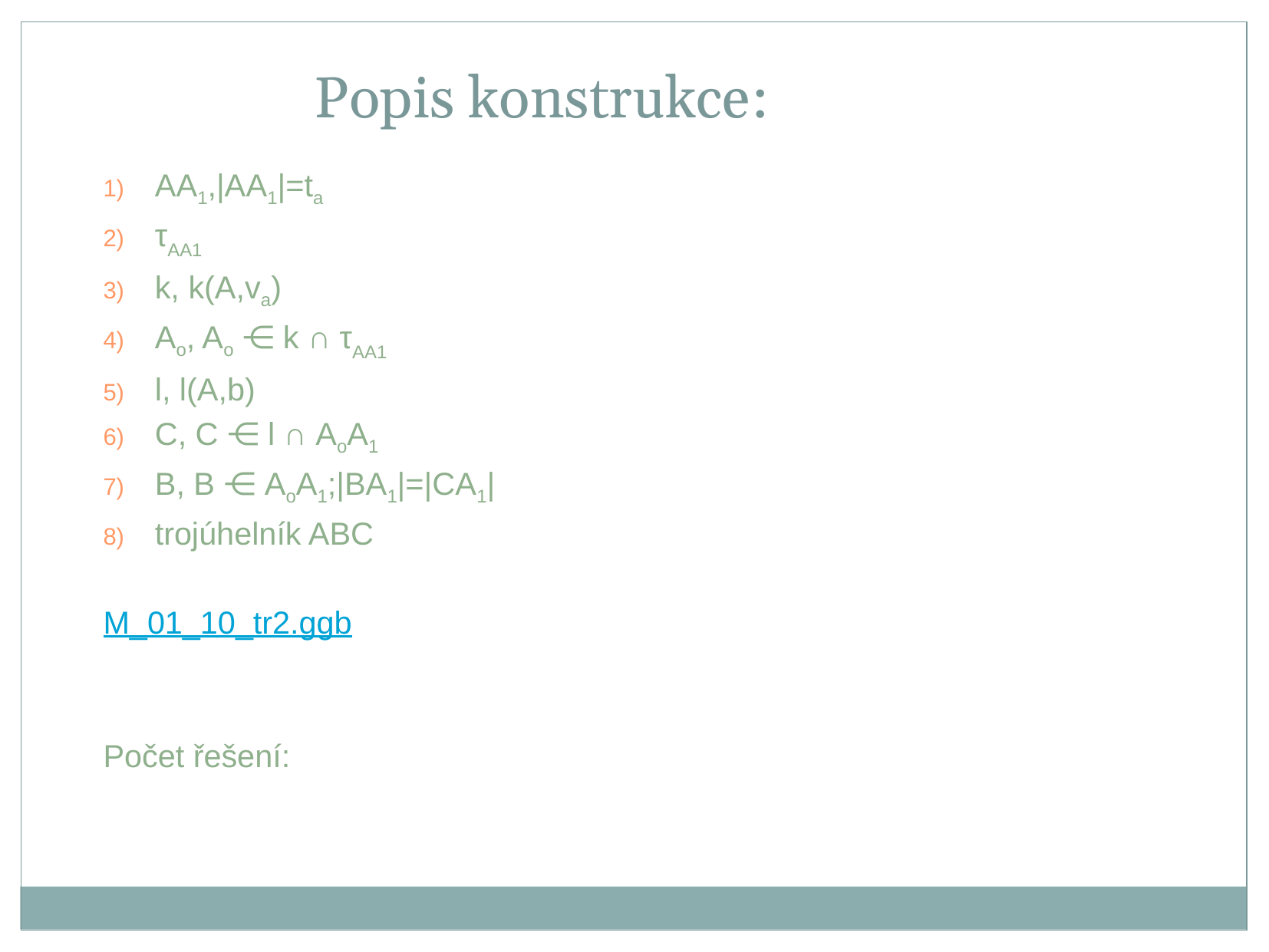

Popis konstrukce:
AA1,|AA1|=ta
τAA1
k, k(A,va)
Ao, Ao ⋲ k ∩ τAA1
l, l(A,b)
C, C ⋲ l ∩ AoA1
B, B ⋲ AoA1;|BA1|=|CA1|
trojúhelník ABC

M_01_10_tr2.ggb

Počet řešení: